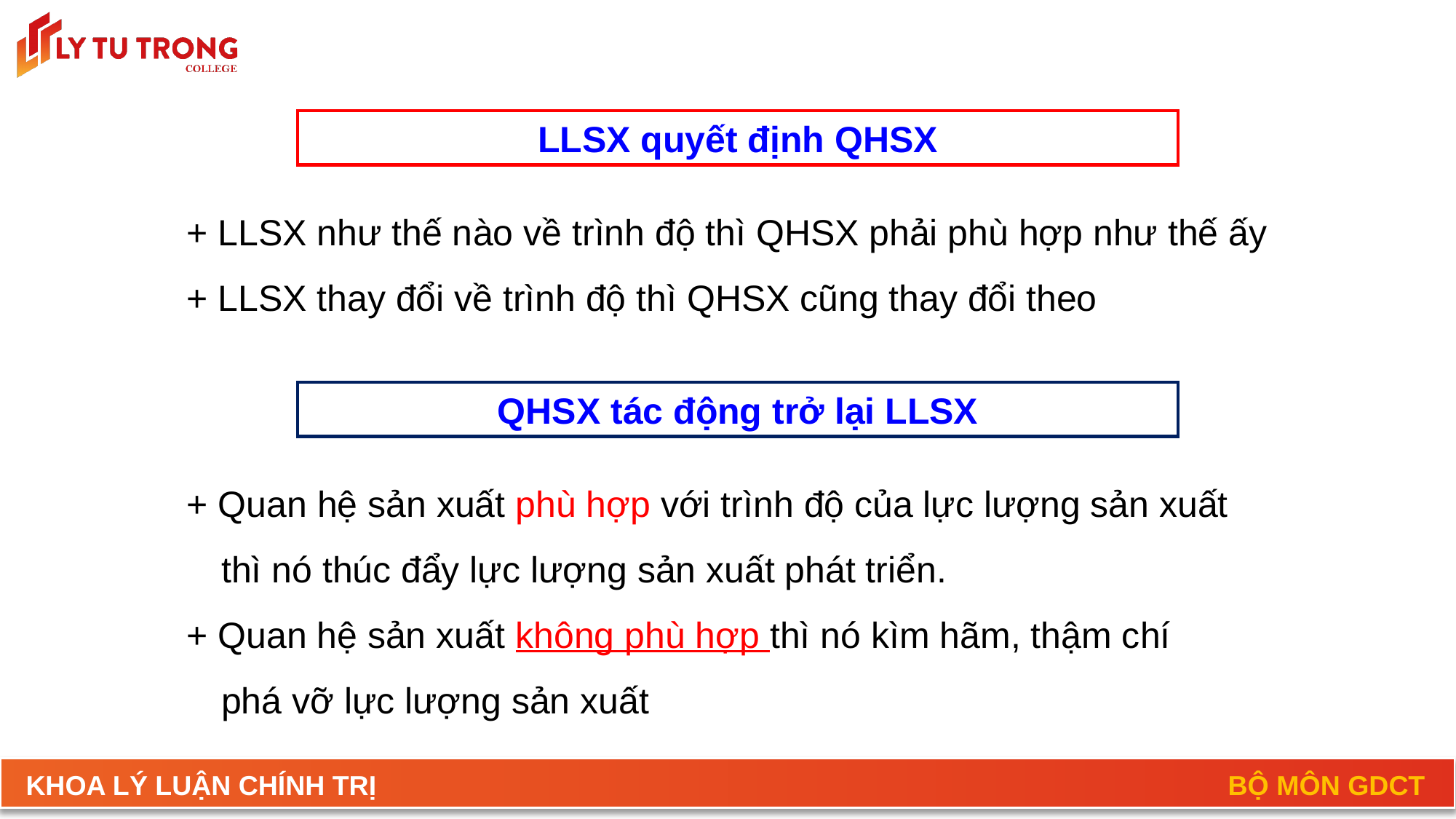

LLSX quyết định QHSX
+ LLSX như thế nào về trình độ thì QHSX phải phù hợp như thế ấy
+ LLSX thay đổi về trình độ thì QHSX cũng thay đổi theo
QHSX tác động trở lại LLSX
+ Quan hệ sản xuất phù hợp với trình độ của lực lượng sản xuất thì nó thúc đẩy lực lượng sản xuất phát triển.
+ Quan hệ sản xuất không phù hợp thì nó kìm hãm, thậm chí phá vỡ lực lượng sản xuất